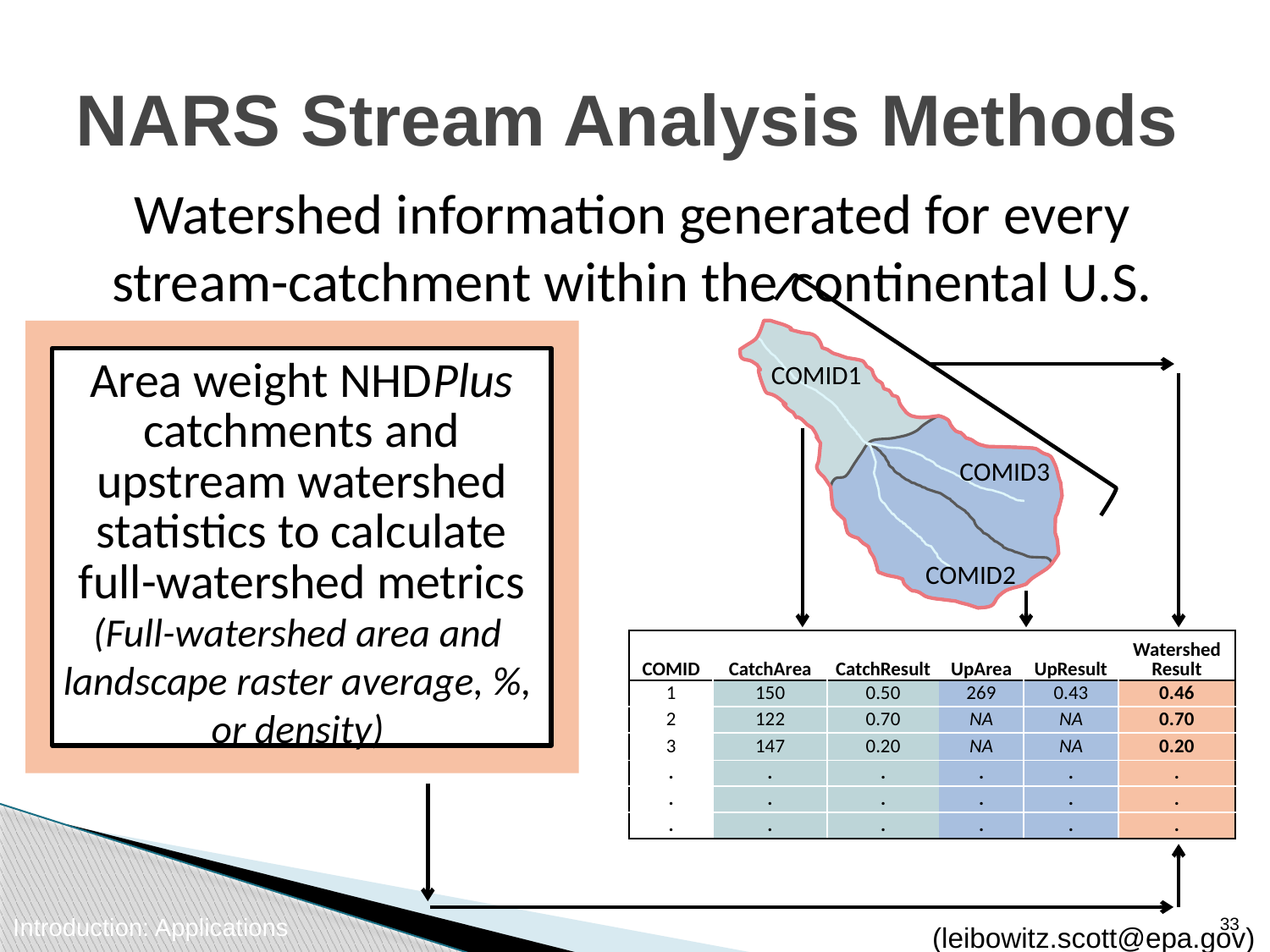

# NARS Stream Analysis Methods
Watershed information generated for every stream-catchment within the continental U.S.

Area weight NHDPlus catchments and upstream watershed statistics to calculate full-watershed metrics
COMID1

COMID3
COMID2
(Full-watershed area and landscape raster average, %, or density)
| COMID | CatchArea | CatchResult | UpArea | UpResult | Watershed Result |
| --- | --- | --- | --- | --- | --- |
| 1 | 150 | 0.50 | 269 | 0.43 | 0.46 |
| 2 | 122 | 0.70 | NA | NA | 0.70 |
| 3 | 147 | 0.20 | NA | NA | 0.20 |
| . | . | . | . | . | . |
| . | . | . | . | . | . |
| . | . | . | . | . | . |
33
Introduction: Applications
(leibowitz.scott@epa.gov)